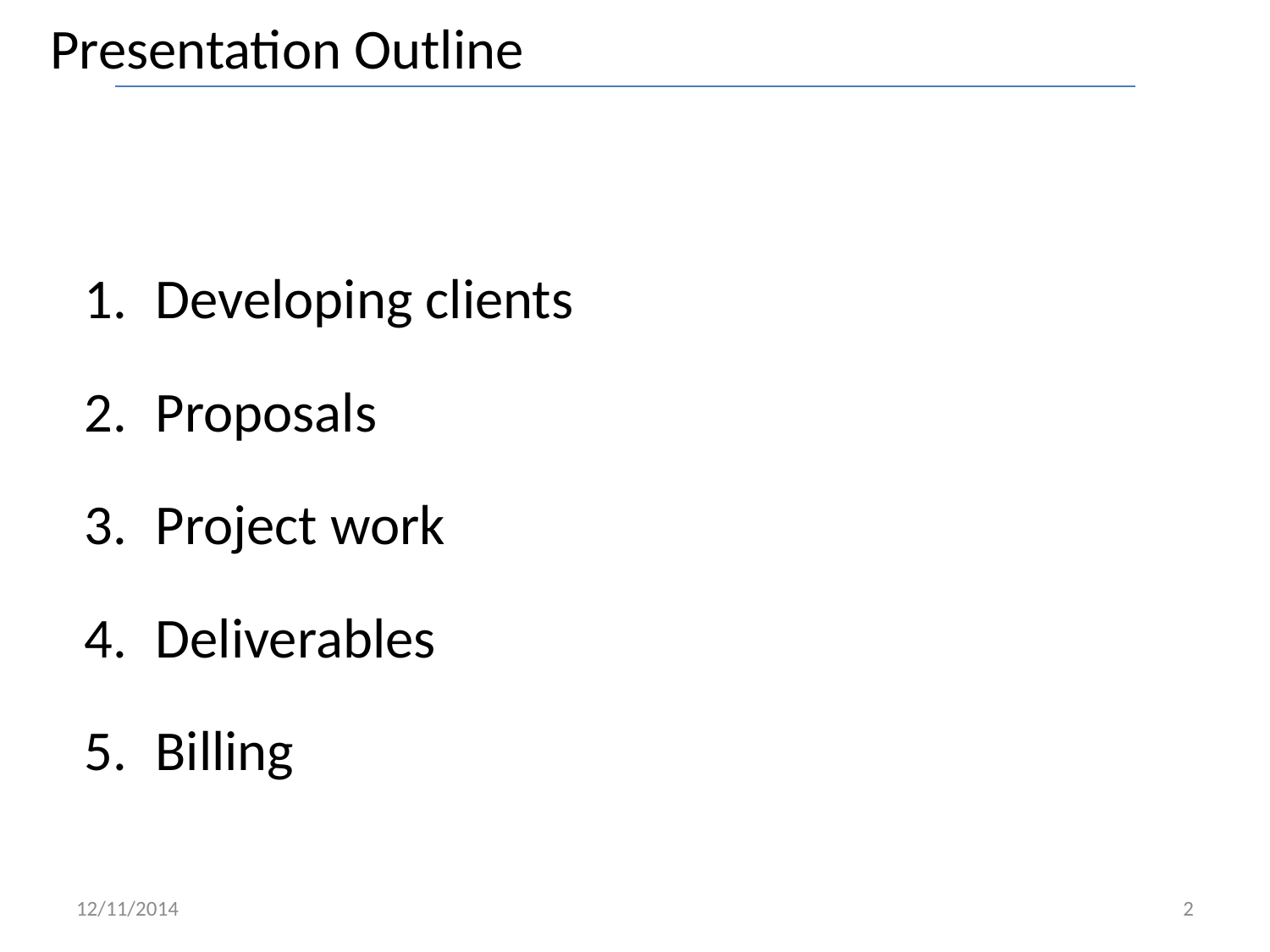

Presentation Outline
#
Developing clients
Proposals
Project work
Deliverables
Billing
12/11/2014
2